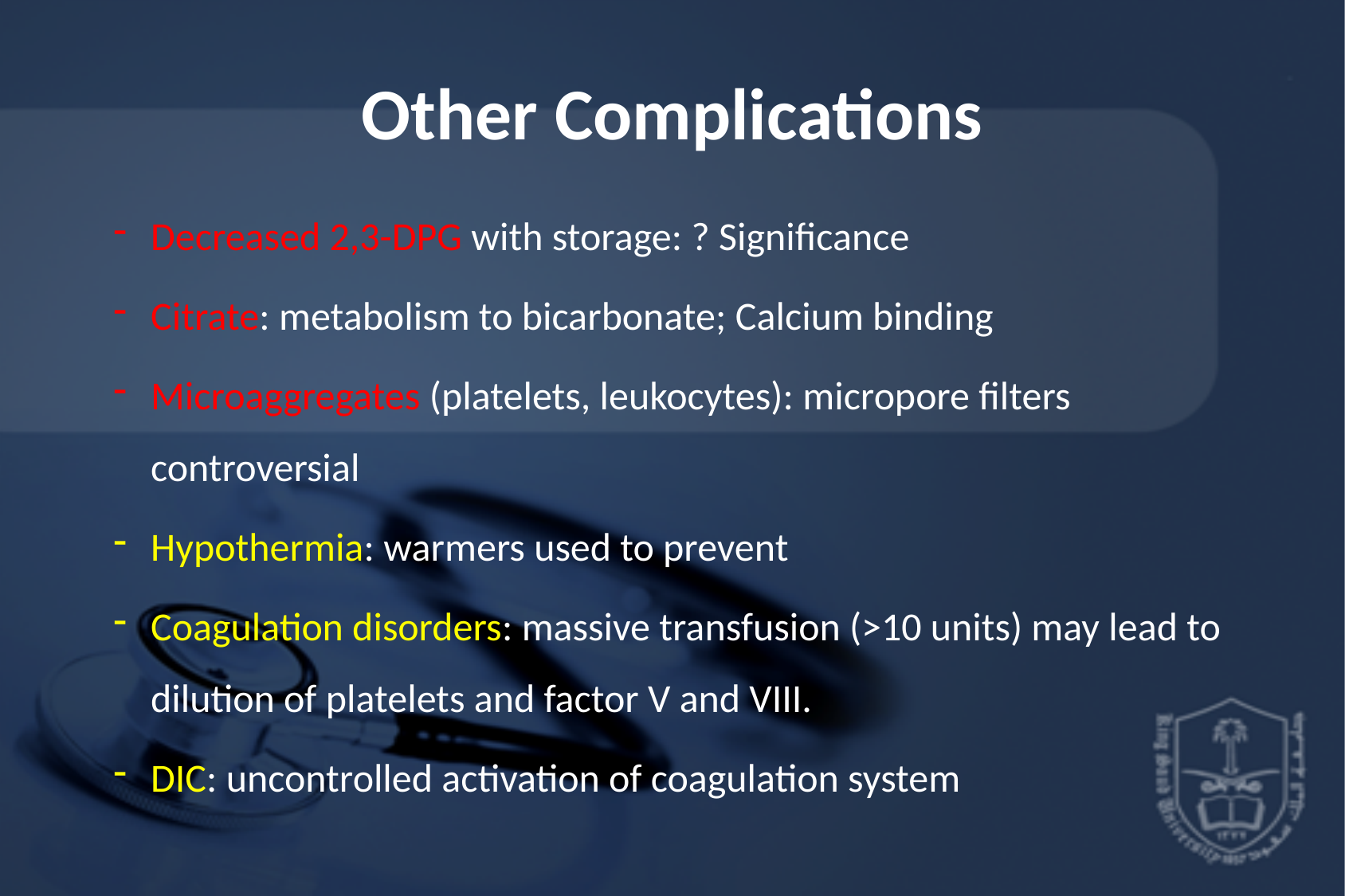

# Other Complications
Decreased 2,3-DPG with storage: ? Significance
Citrate: metabolism to bicarbonate; Calcium binding
Microaggregates (platelets, leukocytes): micropore filters controversial
Hypothermia: warmers used to prevent
Coagulation disorders: massive transfusion (>10 units) may lead to dilution of platelets and factor V and VIII.
DIC: uncontrolled activation of coagulation system